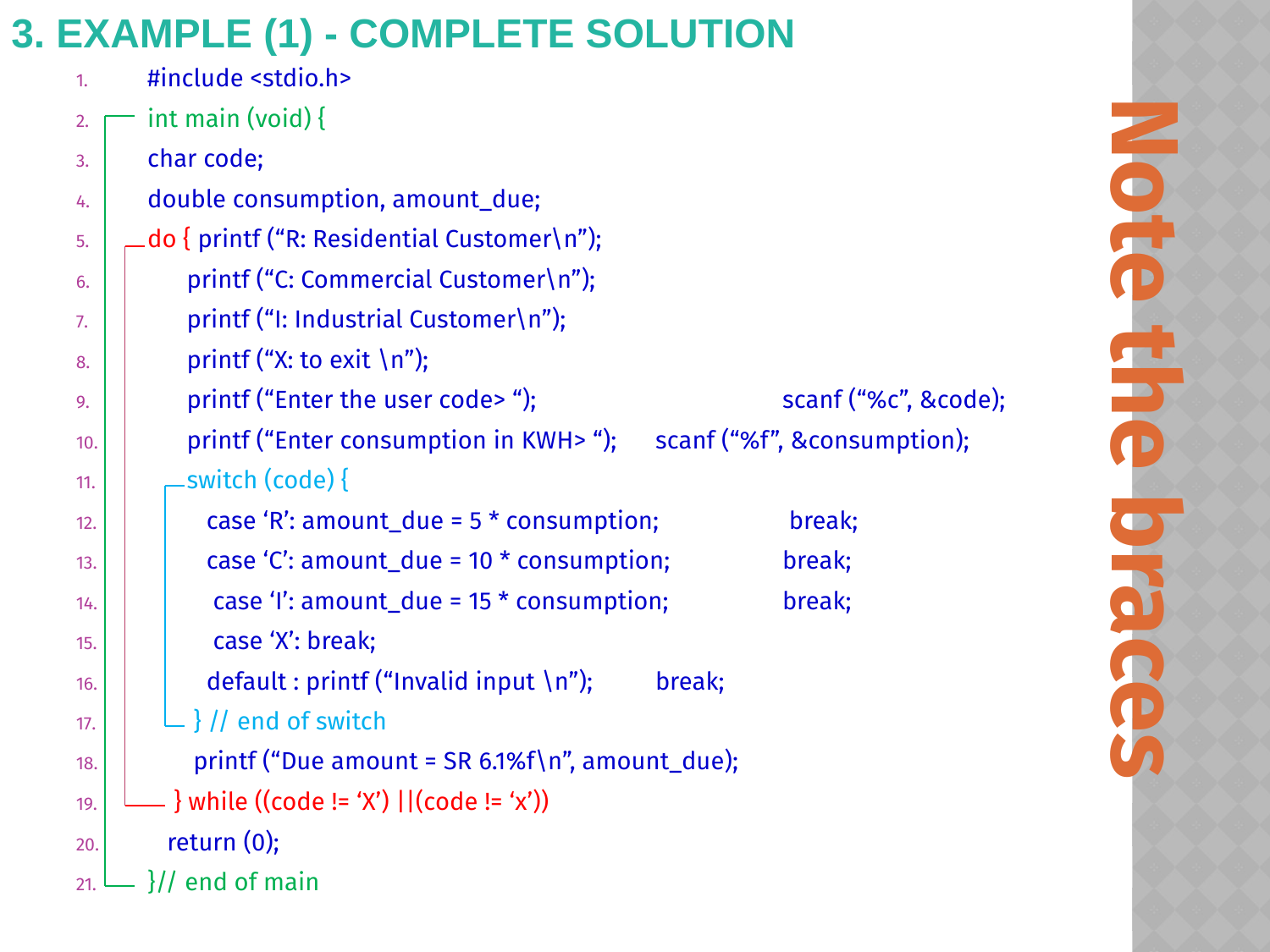

# 3. example (1) - complete solution
#include <stdio.h>
int main (void) {
char code;
double consumption, amount_due;
do { printf (“R: Residential Customer\n”);
      printf (“C: Commercial Customer\n”);
      printf (“I: Industrial Customer\n”);
      printf (“X: to exit \n”);
      printf (“Enter the user code> “); 		scanf (“%c”, &code);
      printf (“Enter consumption in KWH> “);	scanf (“%f”, &consumption);
      switch (code) {
         case ‘R’: amount_due = 5 * consumption;	 break;
         case ‘C’: amount_due = 10 * consumption;	break;
          case ‘I’: amount_due = 15 * consumption;	break;
          case ‘X’: break;
         default : printf (“Invalid input \n”);	break;
       } // end of switch
       printf (“Due amount = SR 6.1%f\n”, amount_due);
    } while ((code != ‘X’) ||(code != ‘x’))
   return (0);
}// end of main

Note the braces